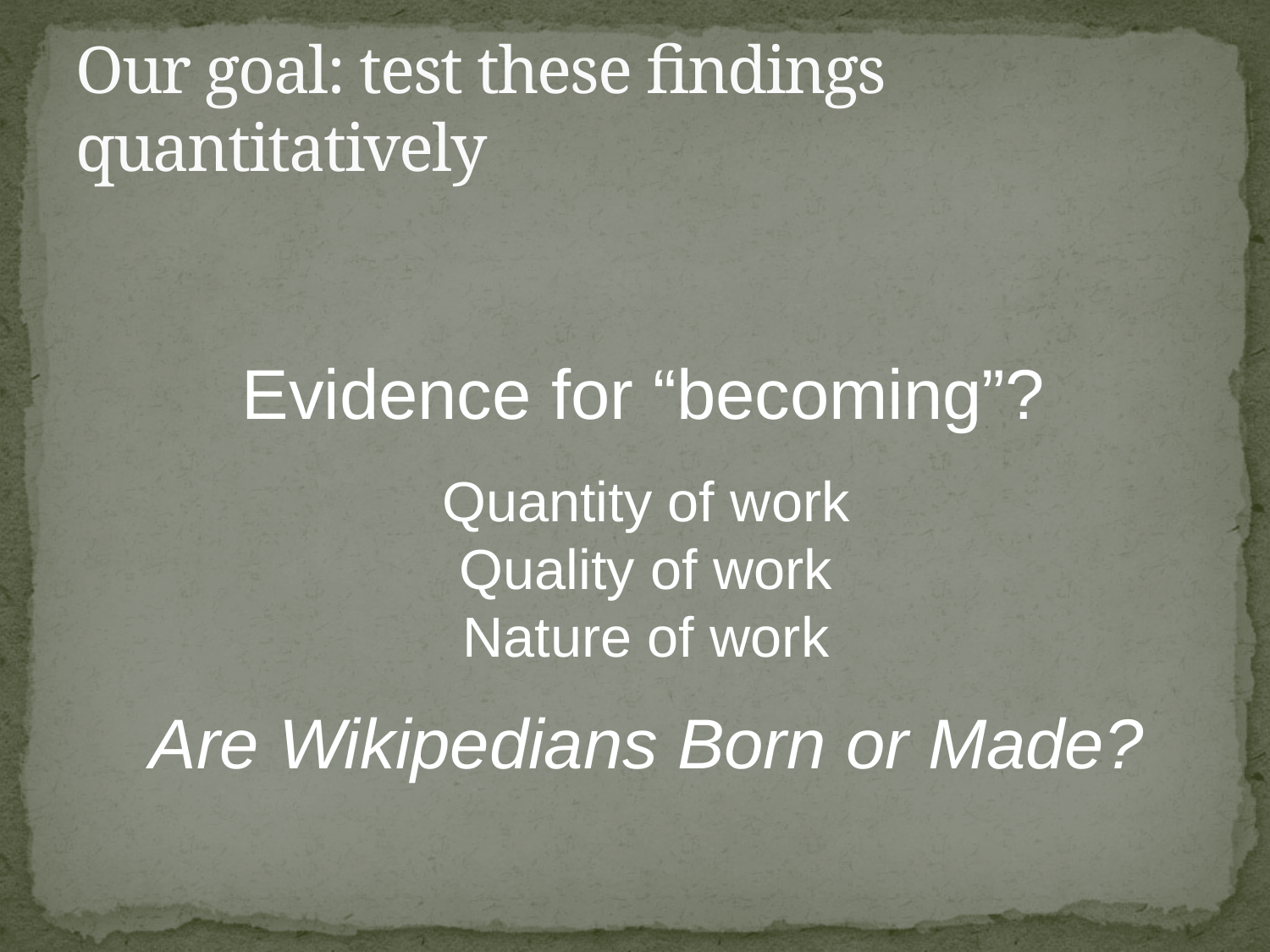

# Our goal: test these findings quantitatively
Evidence for “becoming”?
Quantity of work
Quality of work
Nature of work
Are Wikipedians Born or Made?